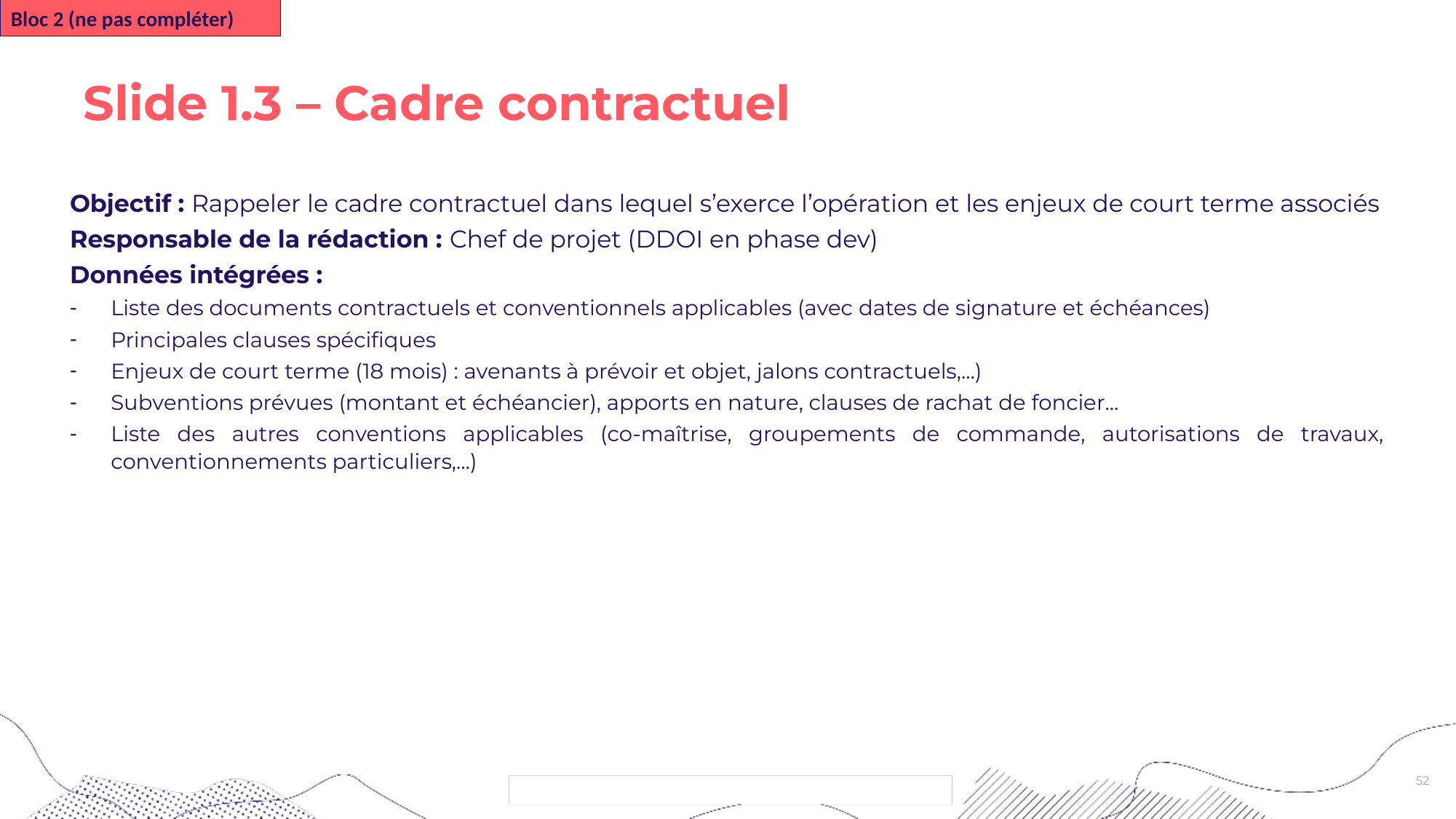

Bloc 2 (ne pas compléter)
# Slide 1.3 – Cadre contractuel
Objectif : Rappeler le cadre contractuel dans lequel s’exerce l’opération et les enjeux de court terme associés
Responsable de la rédaction : Chef de projet (DDOI en phase dev)
Données intégrées :
Liste des documents contractuels et conventionnels applicables (avec dates de signature et échéances)
Principales clauses spécifiques
Enjeux de court terme (18 mois) : avenants à prévoir et objet, jalons contractuels,…)
Subventions prévues (montant et échéancier), apports en nature, clauses de rachat de foncier…
Liste des autres conventions applicables (co-maîtrise, groupements de commande, autorisations de travaux, conventionnements particuliers,…)
52